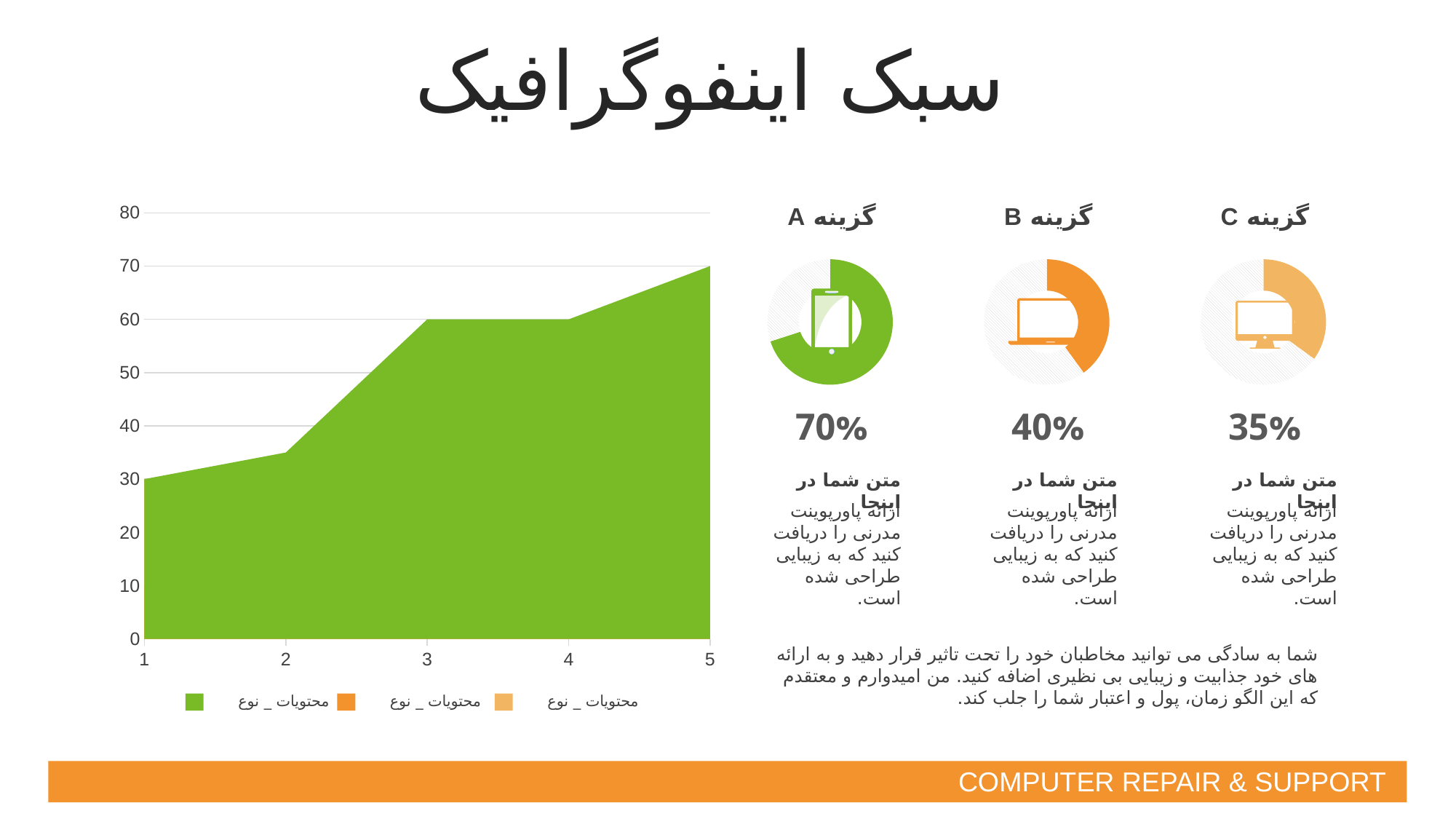

سبک اینفوگرافیک

### Chart

| Category |  |  |  |
|---|---|---|---|
گزینه A
گزینه B
گزینه C

### Chart

| Category |  |
|---|---|

### Chart

| Category |  |
|---|---|

### Chart

| Category |  |
|---|---|

70%
40%
35%
متن شما در اینجا
ارائه پاورپوینت مدرنی را دریافت کنید که به زیبایی طراحی شده است.
متن شما در اینجا
ارائه پاورپوینت مدرنی را دریافت کنید که به زیبایی طراحی شده است.
متن شما در اینجا
ارائه پاورپوینت مدرنی را دریافت کنید که به زیبایی طراحی شده است.
شما به سادگی می توانید مخاطبان خود را تحت تاثیر قرار دهید و به ارائه های خود جذابیت و زیبایی بی نظیری اضافه کنید. من امیدوارم و معتقدم که این الگو زمان، پول و اعتبار شما را جلب کند.
محتویات _ نوع

محتویات _ نوع

محتویات _ نوع